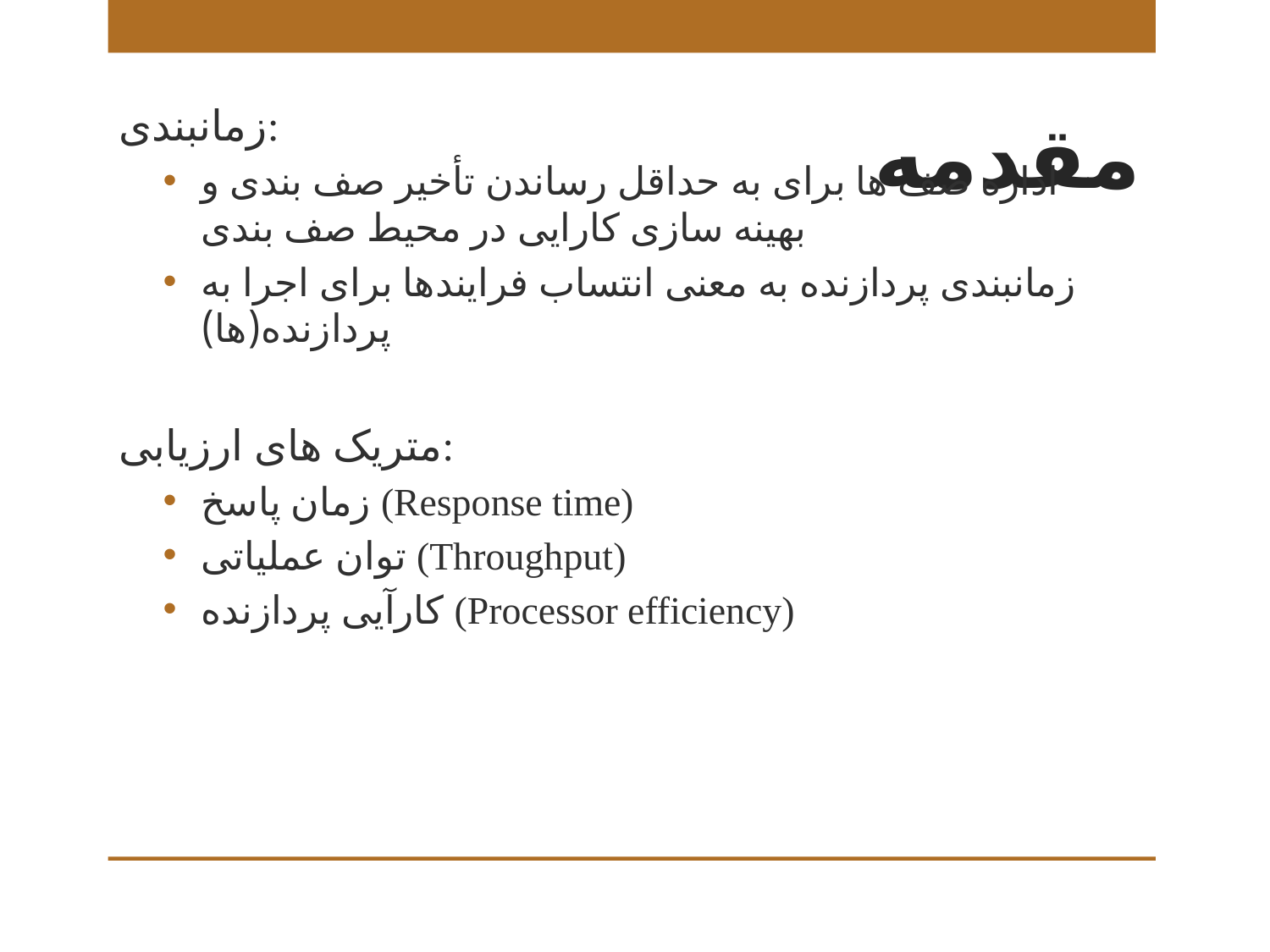

# مقدمه
زمانبندی:
اداره صف ها برای به حداقل رساندن تأخیر صف بندی و بهینه سازی کارایی در محیط صف بندی
زمانبندی پردازنده به معنی انتساب فرایندها برای اجرا به پردازنده(ها)

متریک های ارزیابی:
زمان پاسخ (Response time)
توان عملیاتی (Throughput)
کارآیی پردازنده (Processor efficiency)